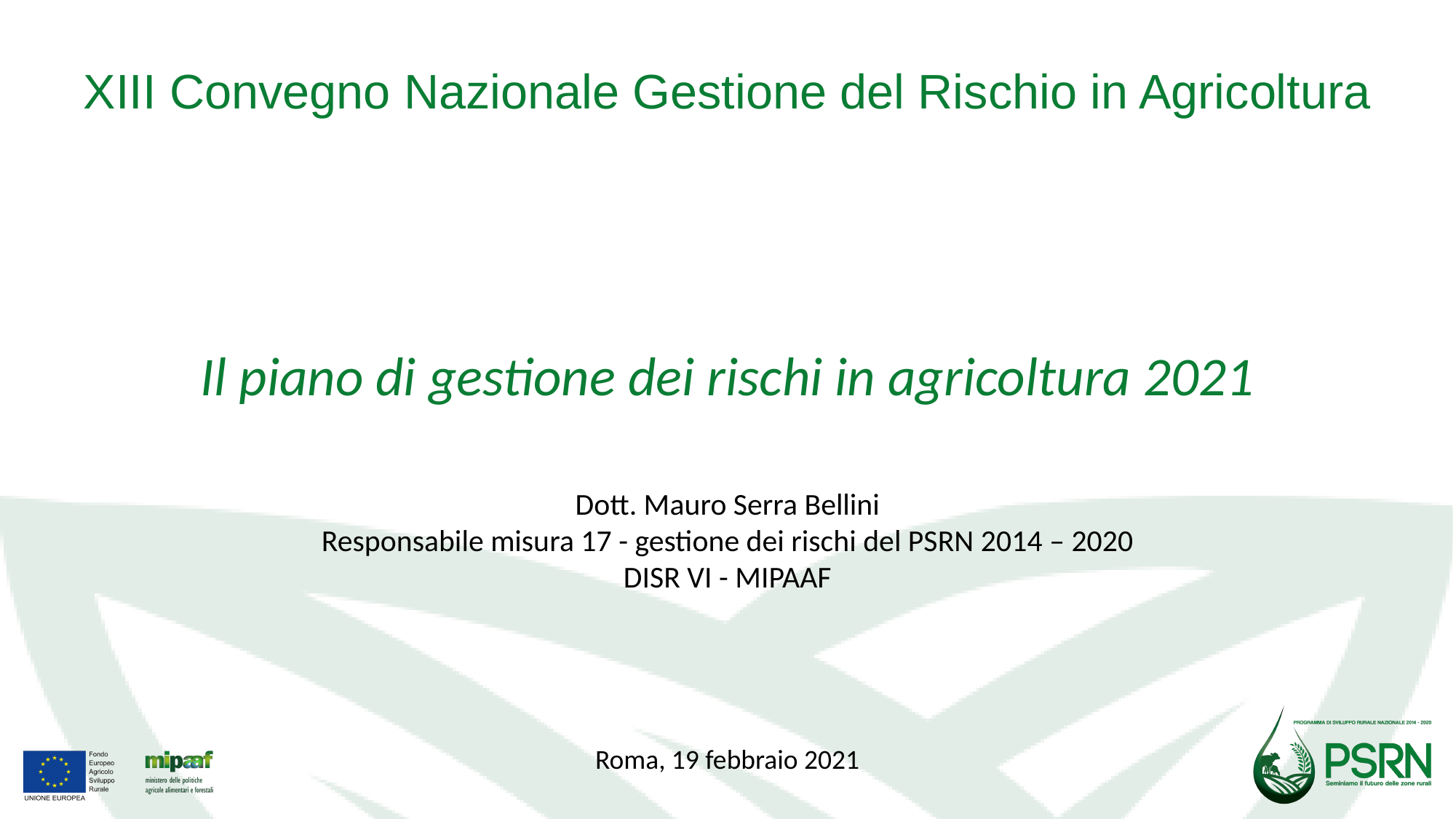

XIII Convegno Nazionale Gestione del Rischio in Agricoltura
# Il piano di gestione dei rischi in agricoltura 2021
Dott. Mauro Serra Bellini
Responsabile misura 17 - gestione dei rischi del PSRN 2014 – 2020
DISR VI - MIPAAF
Roma, 19 febbraio 2021